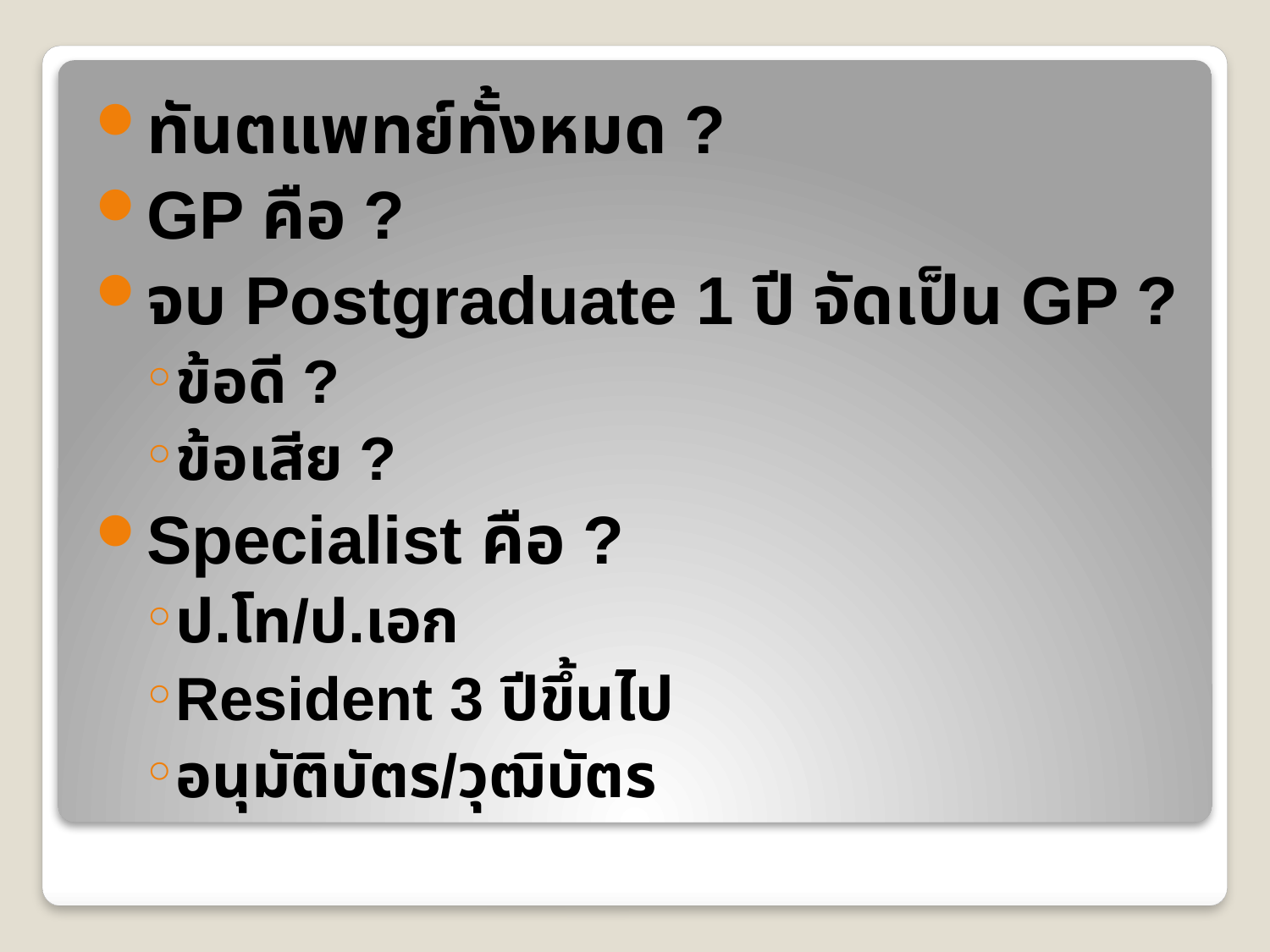

ทันตแพทย์ทั้งหมด ?
GP คือ ?
จบ Postgraduate 1 ปี จัดเป็น GP ?
ข้อดี ?
ข้อเสีย ?
Specialist คือ ?
ป.โท/ป.เอก
Resident 3 ปีขึ้นไป
อนุมัติบัตร/วุฒิบัตร